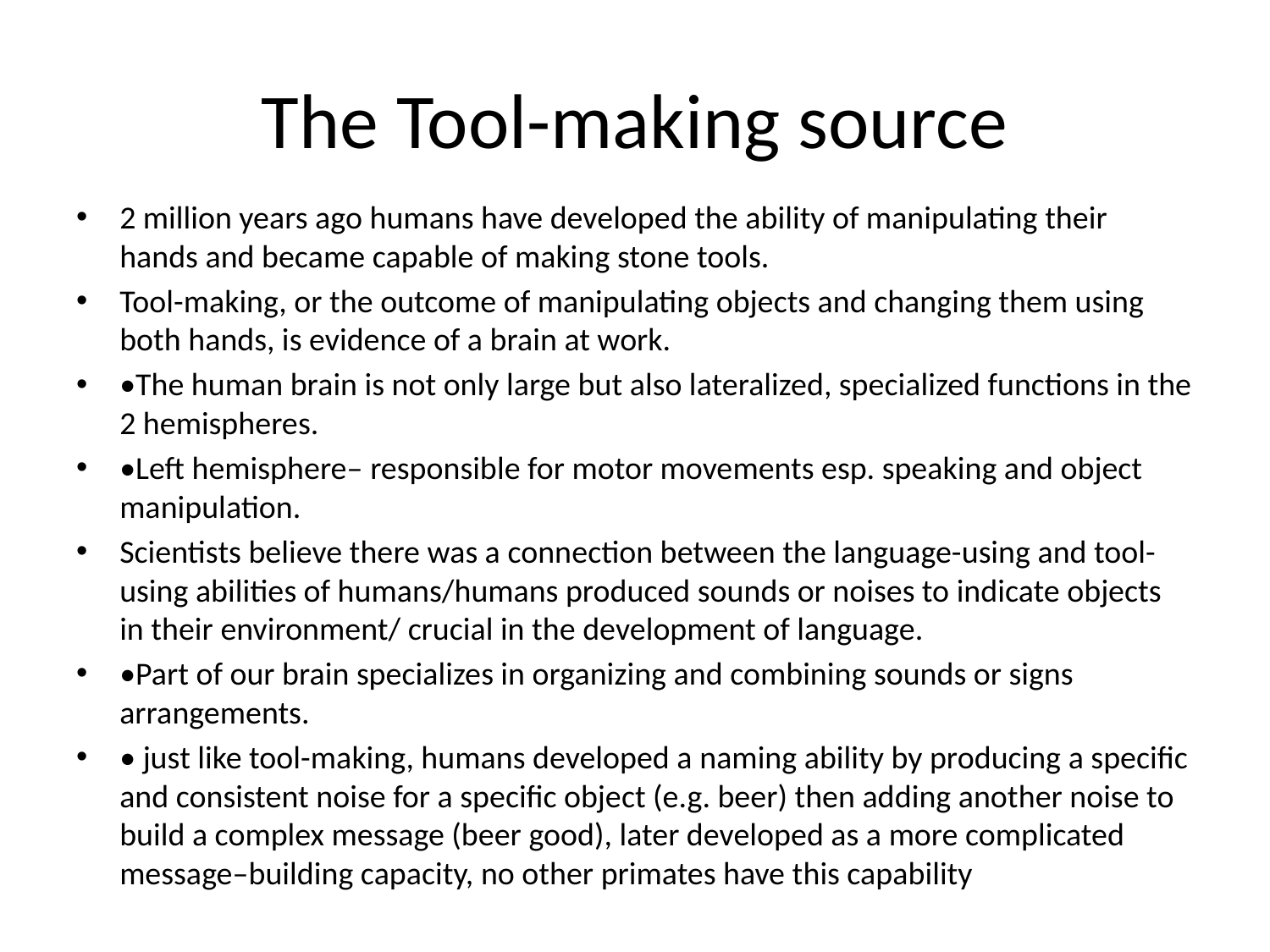

# The Tool-making source
2 million years ago humans have developed the ability of manipulating their hands and became capable of making stone tools.
Tool-making, or the outcome of manipulating objects and changing them using both hands, is evidence of a brain at work.
•The human brain is not only large but also lateralized, specialized functions in the 2 hemispheres.
•Left hemisphere– responsible for motor movements esp. speaking and object manipulation.
Scientists believe there was a connection between the language-using and tool-using abilities of humans/humans produced sounds or noises to indicate objects in their environment/ crucial in the development of language.
•Part of our brain specializes in organizing and combining sounds or signs arrangements.
• just like tool-making, humans developed a naming ability by producing a specific and consistent noise for a specific object (e.g. beer) then adding another noise to build a complex message (beer good), later developed as a more complicated message–building capacity, no other primates have this capability